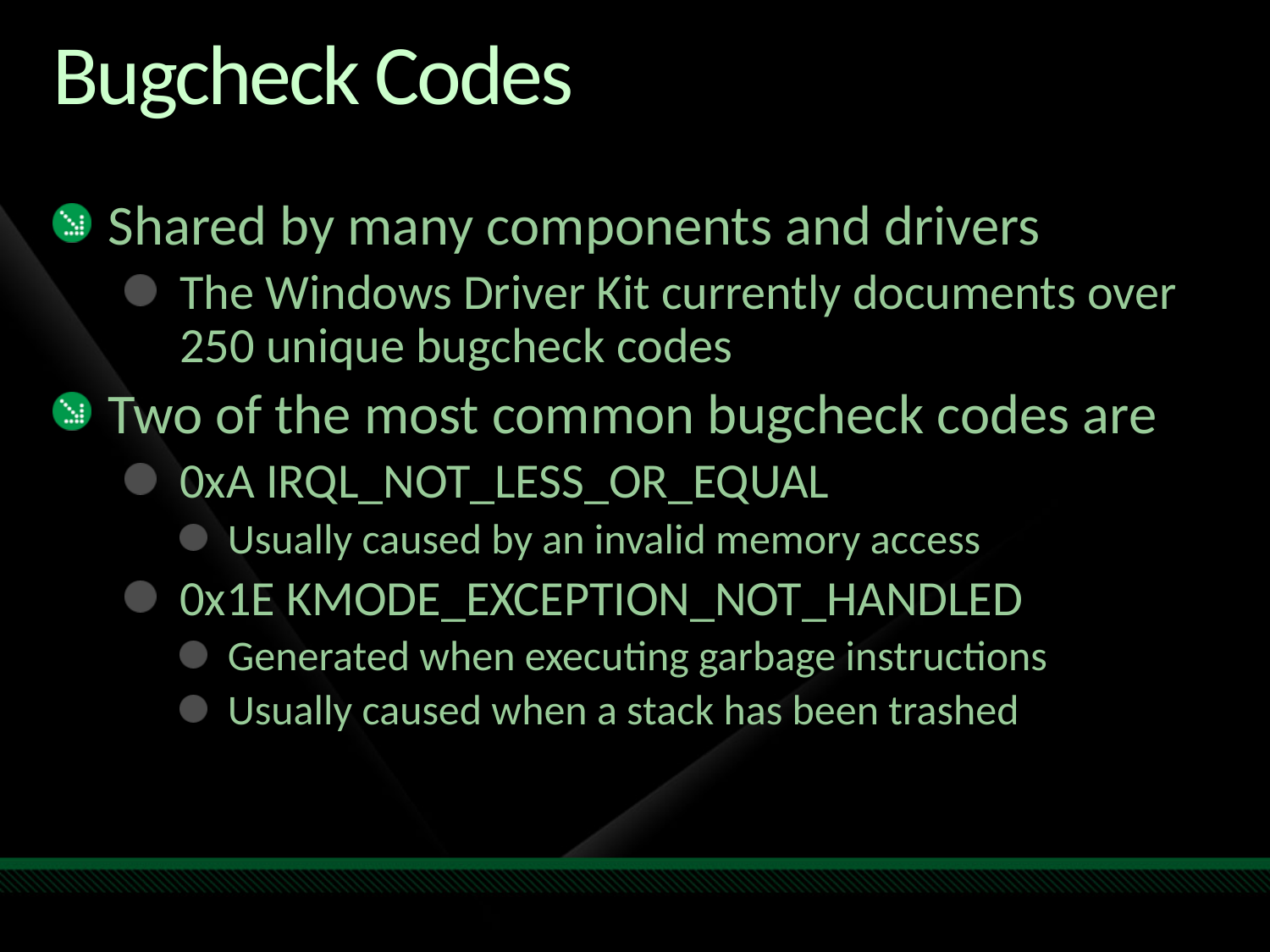

# Bugcheck Codes
Shared by many components and drivers
The Windows Driver Kit currently documents over 250 unique bugcheck codes
Two of the most common bugcheck codes are
0xA IRQL_NOT_LESS_OR_EQUAL
Usually caused by an invalid memory access
0x1E KMODE_EXCEPTION_NOT_HANDLED
Generated when executing garbage instructions
Usually caused when a stack has been trashed